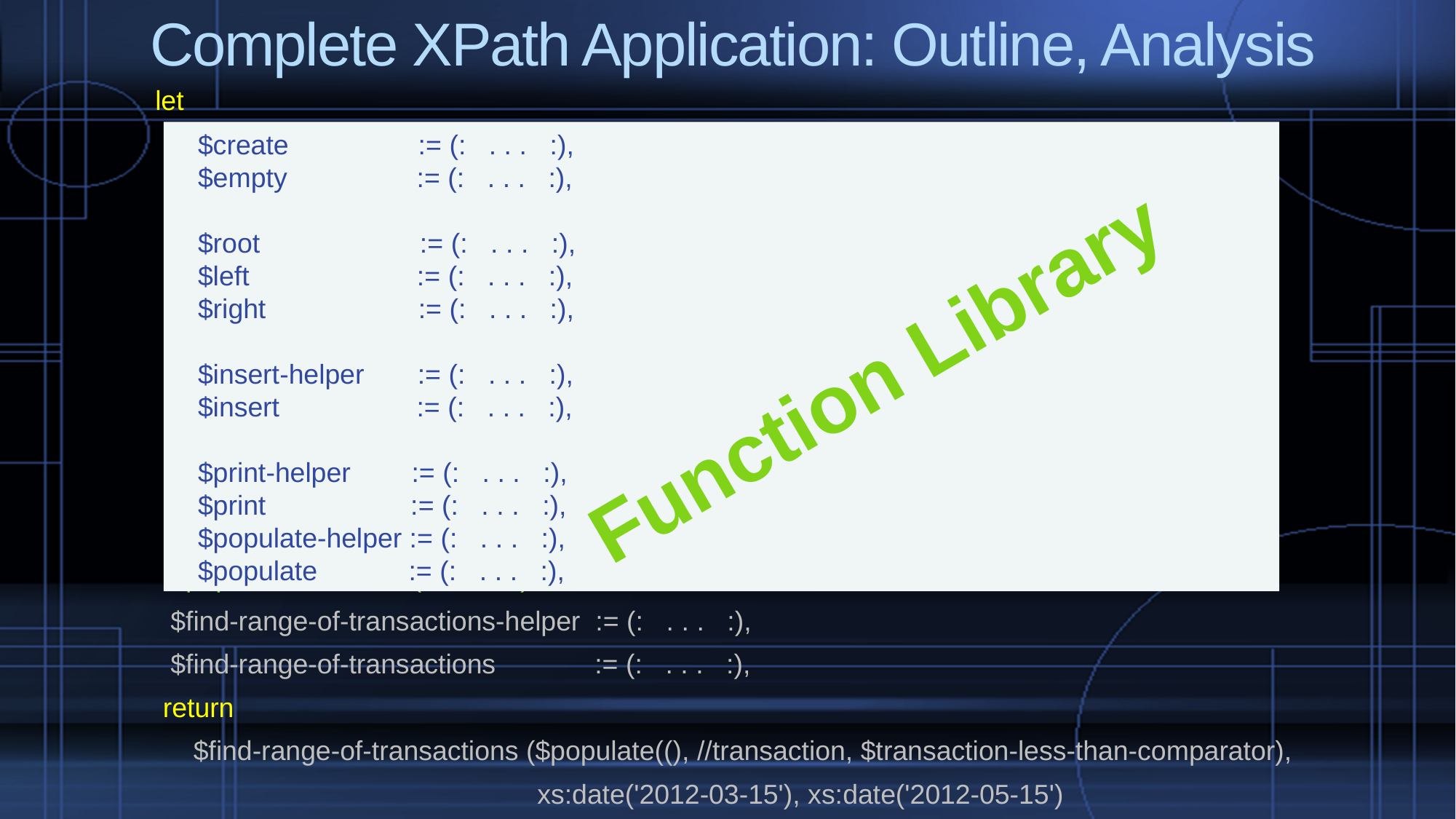

# Complete XPath Application: Outline, Analysis
let
  $create                 := (:   . . .   :),
  $empty                 := (:   . . .   :),
  $root                     := (:   . . .   :),
  $left                      := (:   . . .   :),
  $right                    := (:   . . .   :),
  $insert-helper       := (:   . . .   :),
  $insert                  := (:   . . .   :),
  $print-helper        := (:   . . .   :),
  $print                   := (:   . . .   :),
  $populate-helper := (:   . . .   :),
  $populate            := (:   . . .   :),
  $find-range-of-transactions-helper  := (:   . . .   :),
  $find-range-of-transactions             := (:   . . .   :),
 return
     $find-range-of-transactions ($populate((), //transaction, $transaction-less-than-comparator),
                                                  xs:date('2012-03-15'), xs:date('2012-05-15')
                                                 )
  $create                 := (:   . . .   :),
  $empty                 := (:   . . .   :),

  $root                     := (:   . . .   :),
  $left                      := (:   . . .   :),
  $right                    := (:   . . .   :),

  $insert-helper       := (:   . . .   :),
  $insert                  := (:   . . .   :),

  $print-helper        := (:   . . .   :),
  $print                   := (:   . . .   :),
  $populate-helper := (:   . . .   :),
  $populate            := (:   . . .   :),
Function Library